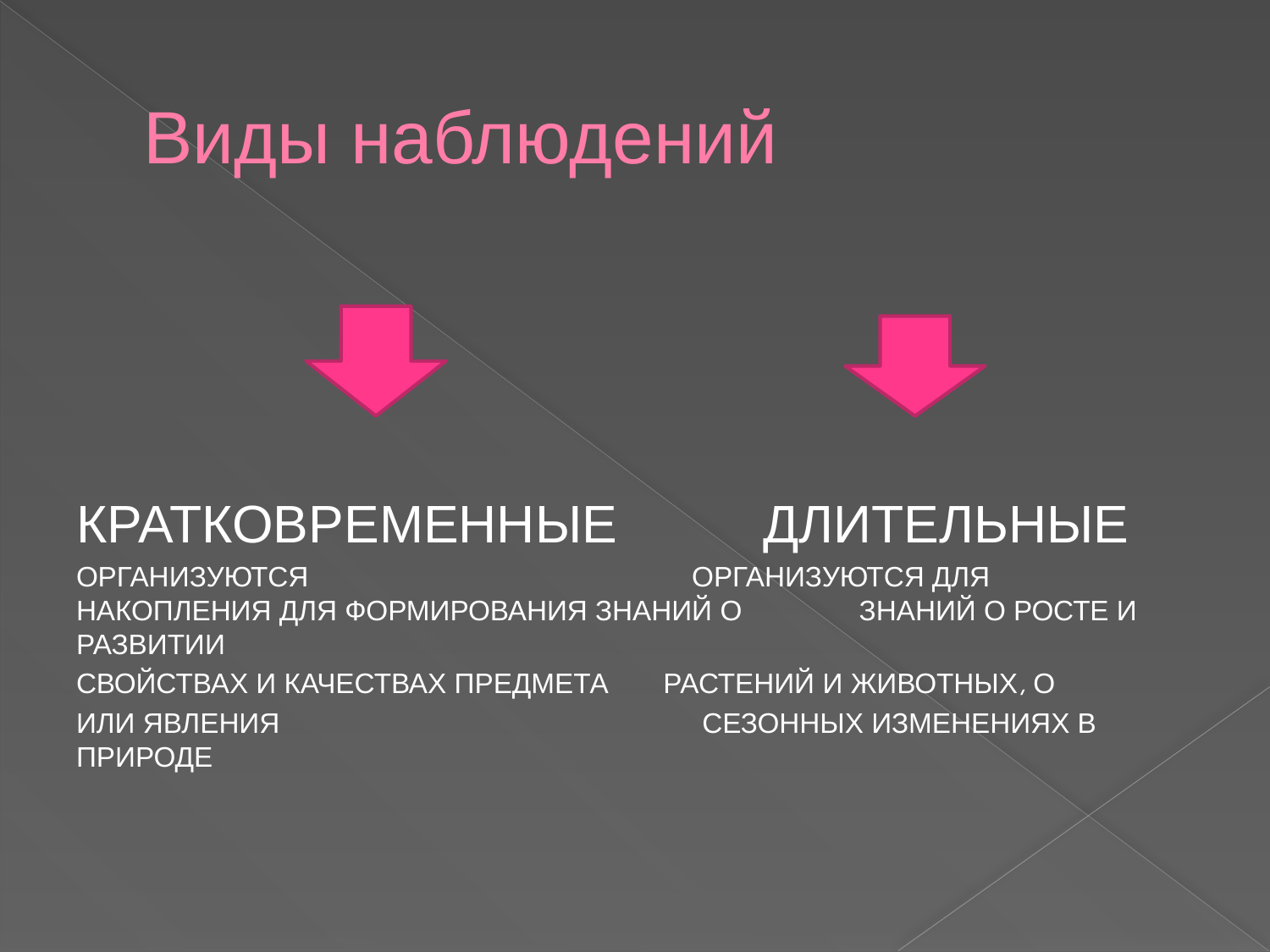

# Виды наблюдений

КРАТКОВРЕМЕННЫЕ          ДЛИТЕЛЬНЫЕ
ОРГАНИЗУЮТСЯ                                                 ОРГАНИЗУЮТСЯ ДЛЯ НАКОПЛЕНИЯ ДЛЯ ФОРМИРОВАНИЯ ЗНАНИЙ О               ЗНАНИЙ О РОСТЕ И РАЗВИТИИ
СВОЙСТВАХ И КАЧЕСТВАХ ПРЕДМЕТА       РАСТЕНИЙ И ЖИВОТНЫХ, О
ИЛИ ЯВЛЕНИЯ                                                      СЕЗОННЫХ ИЗМЕНЕНИЯХ В ПРИРОДЕ